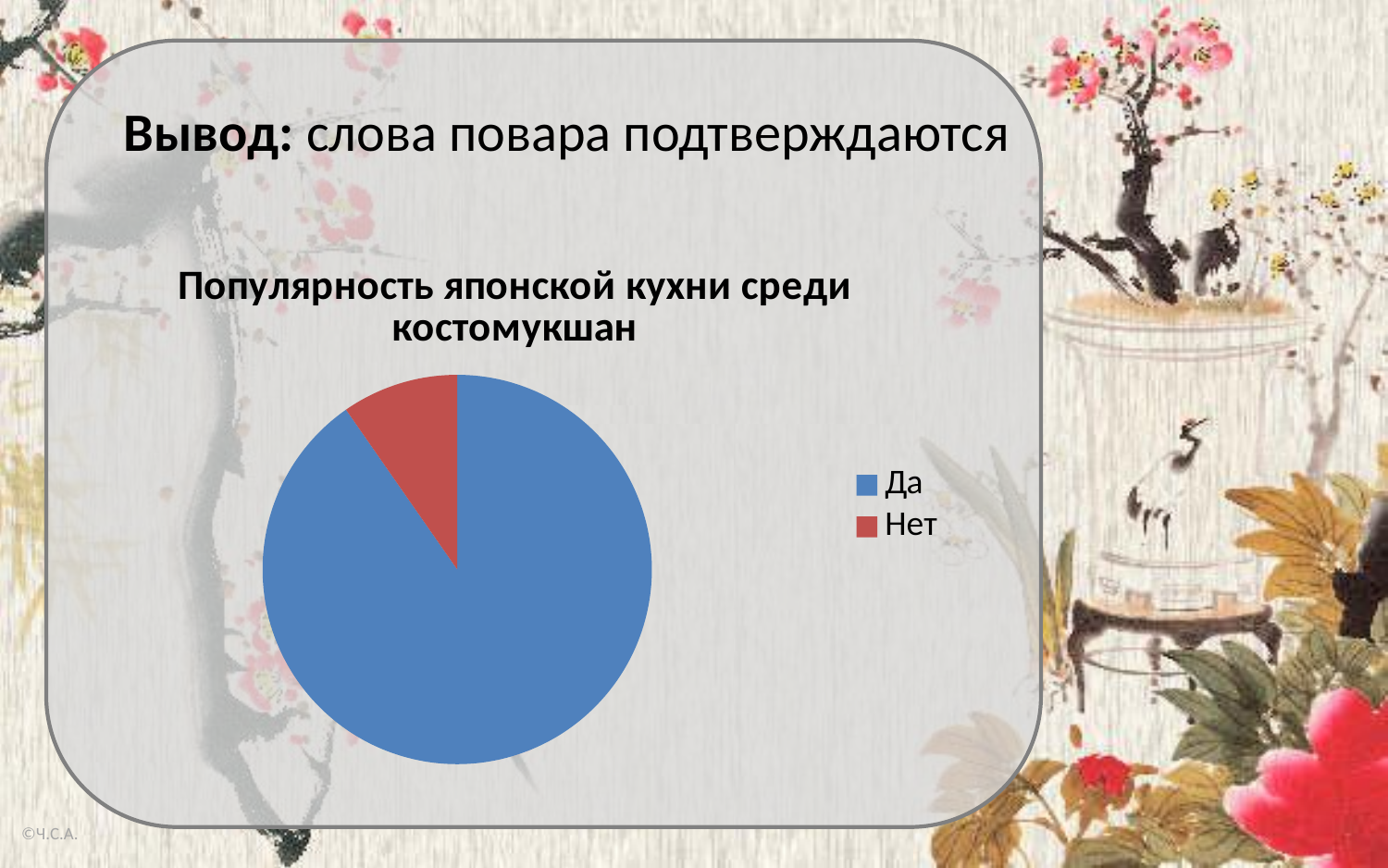

# Вывод: слова повара подтверждаются

### Chart:

| Category | Популярность японской кухни среди костомукшан |
|---|---|
| Да | 56.0 |
| Нет | 6.0 |